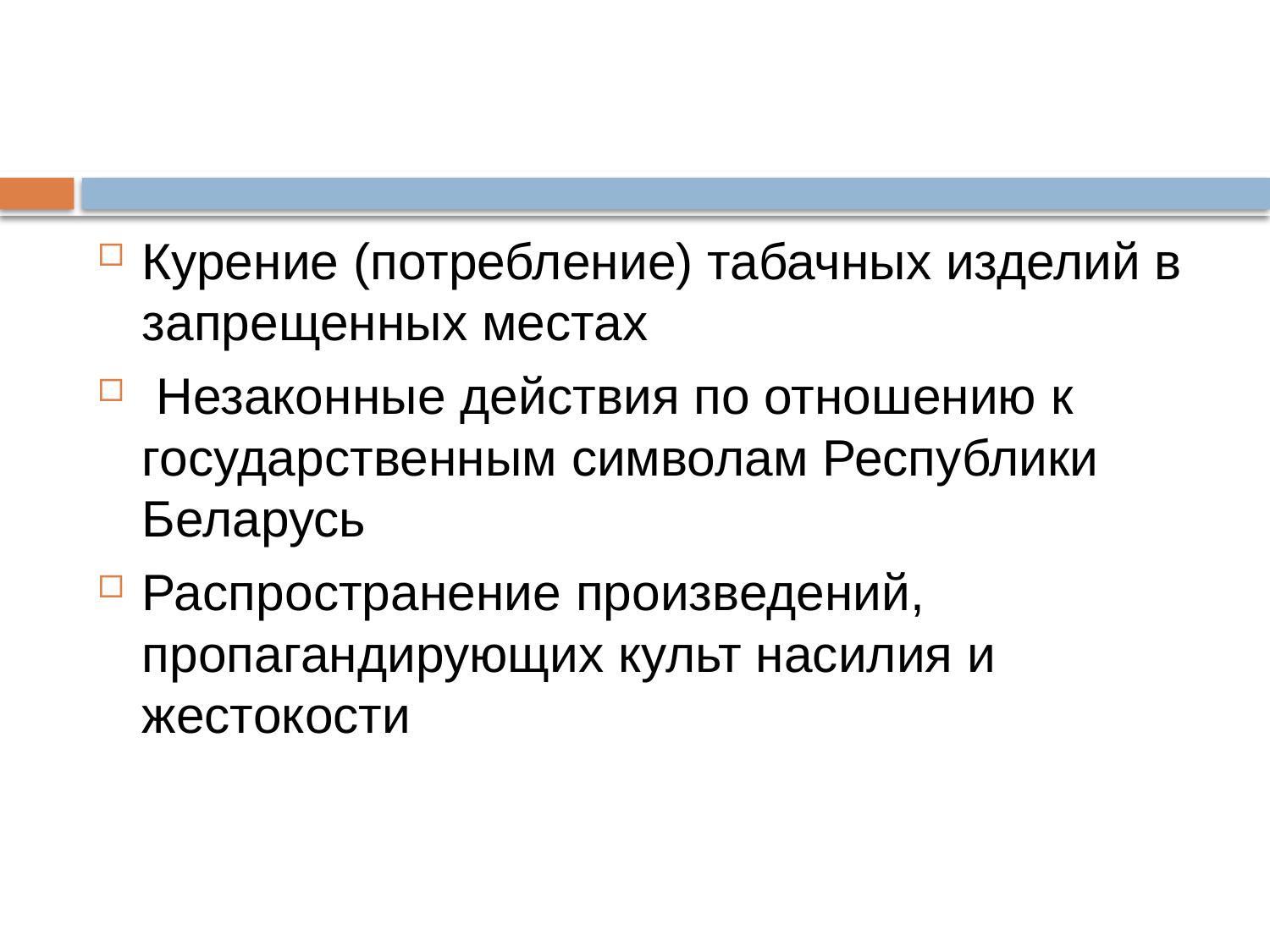

#
Курение (потребление) табачных изделий в запрещенных местах
 Незаконные действия по отношению к государственным символам Республики Беларусь
Распространение произведений, пропагандирующих культ насилия и жестокости